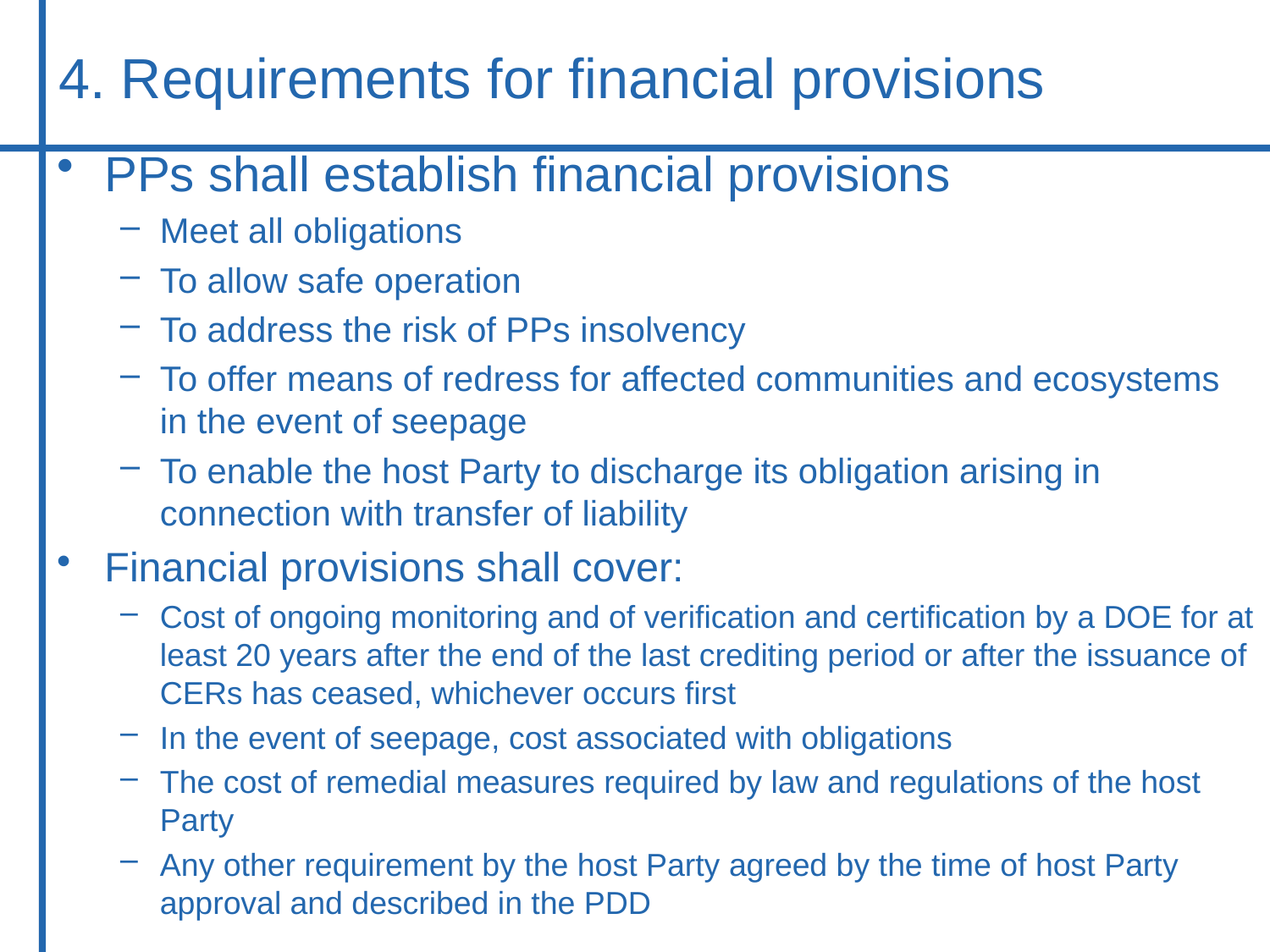

# 4. Requirements for financial provisions
PPs shall establish financial provisions
Meet all obligations
To allow safe operation
To address the risk of PPs insolvency
To offer means of redress for affected communities and ecosystems in the event of seepage
To enable the host Party to discharge its obligation arising in connection with transfer of liability
Financial provisions shall cover:
Cost of ongoing monitoring and of verification and certification by a DOE for at least 20 years after the end of the last crediting period or after the issuance of CERs has ceased, whichever occurs first
In the event of seepage, cost associated with obligations
The cost of remedial measures required by law and regulations of the host Party
Any other requirement by the host Party agreed by the time of host Party approval and described in the PDD